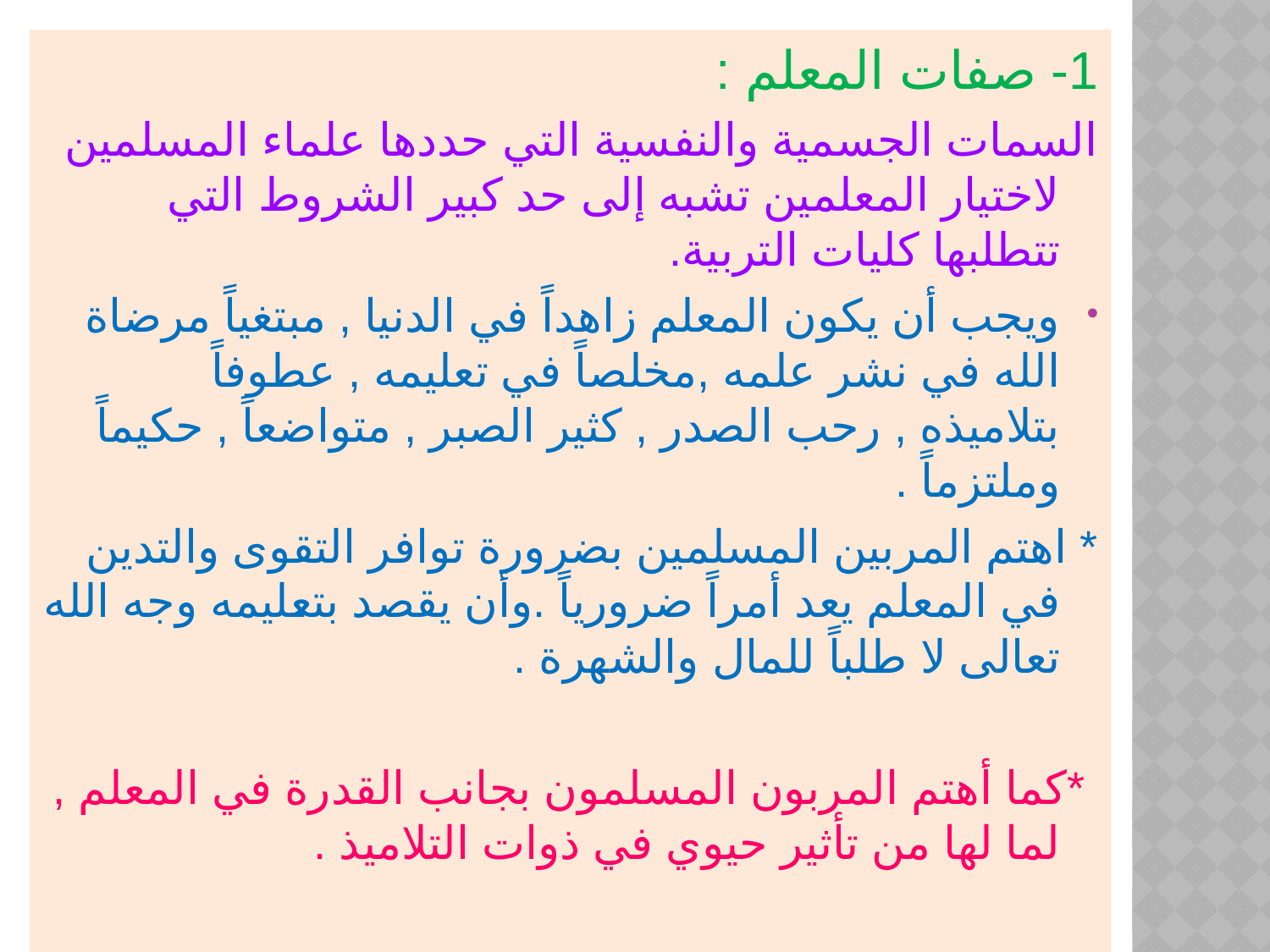

1- صفات المعلم :
السمات الجسمية والنفسية التي حددها علماء المسلمين لاختيار المعلمين تشبه إلى حد كبير الشروط التي تتطلبها كليات التربية.
ويجب أن يكون المعلم زاهداً في الدنيا , مبتغياً مرضاة الله في نشر علمه ,مخلصاً في تعليمه , عطوفاً بتلاميذه , رحب الصدر , كثير الصبر , متواضعاً , حكيماً وملتزماً .
* اهتم المربين المسلمين بضرورة توافر التقوى والتدين في المعلم يعد أمراً ضرورياً .وأن يقصد بتعليمه وجه الله تعالى لا طلباً للمال والشهرة .

 *كما أهتم المربون المسلمون بجانب القدرة في المعلم , لما لها من تأثير حيوي في ذوات التلاميذ .